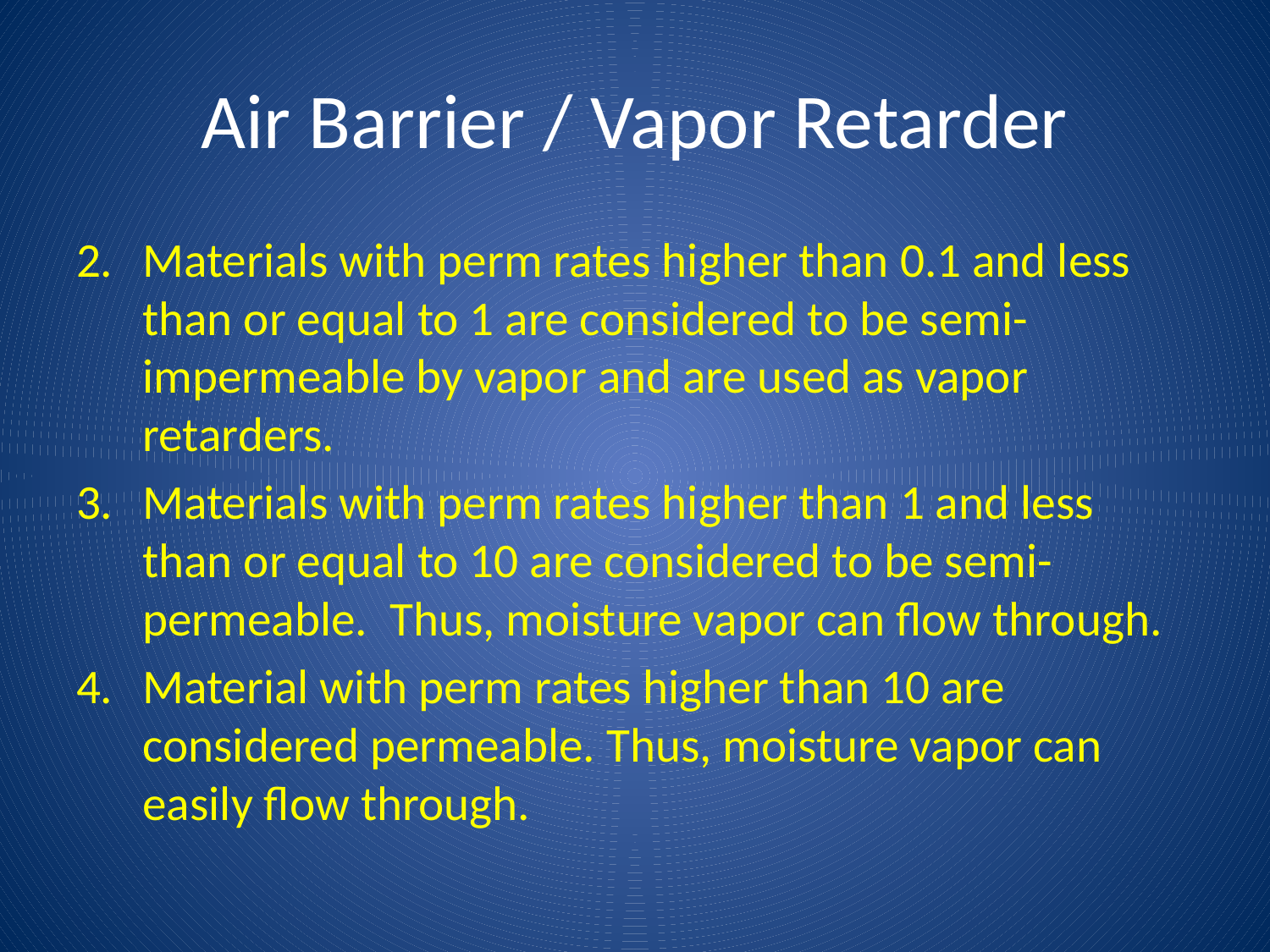

# Air Barrier / Vapor Retarder
Materials with perm rates higher than 0.1 and less than or equal to 1 are considered to be semi-impermeable by vapor and are used as vapor retarders.
Materials with perm rates higher than 1 and less than or equal to 10 are considered to be semi-permeable.  Thus, moisture vapor can flow through.
Material with perm rates higher than 10 are considered permeable. Thus, moisture vapor can easily flow through.